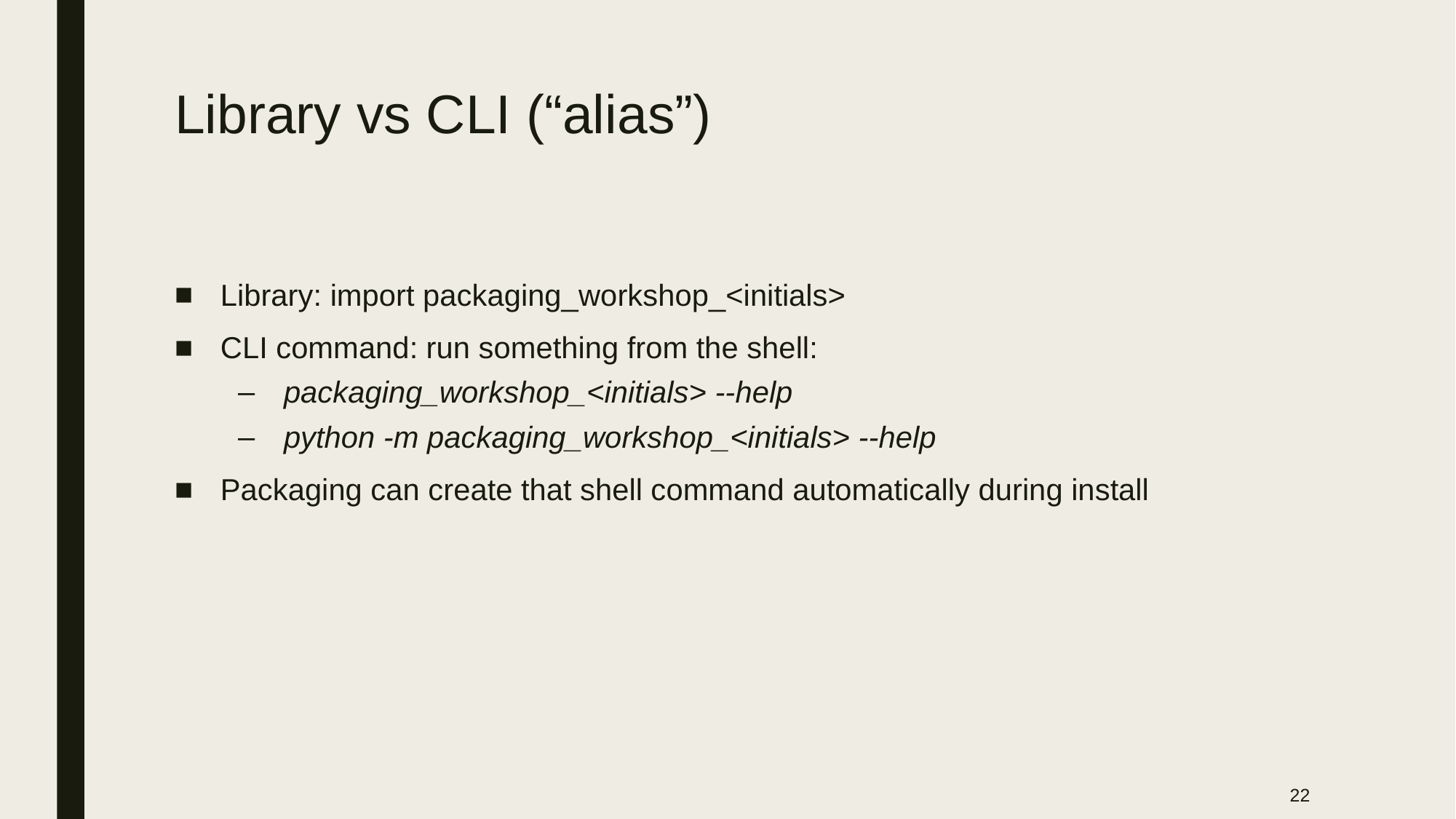

# Library vs CLI (“alias”)
Library: import packaging_workshop_<initials>
CLI command: run something from the shell:
packaging_workshop_<initials> --help
python -m packaging_workshop_<initials> --help
Packaging can create that shell command automatically during install
22